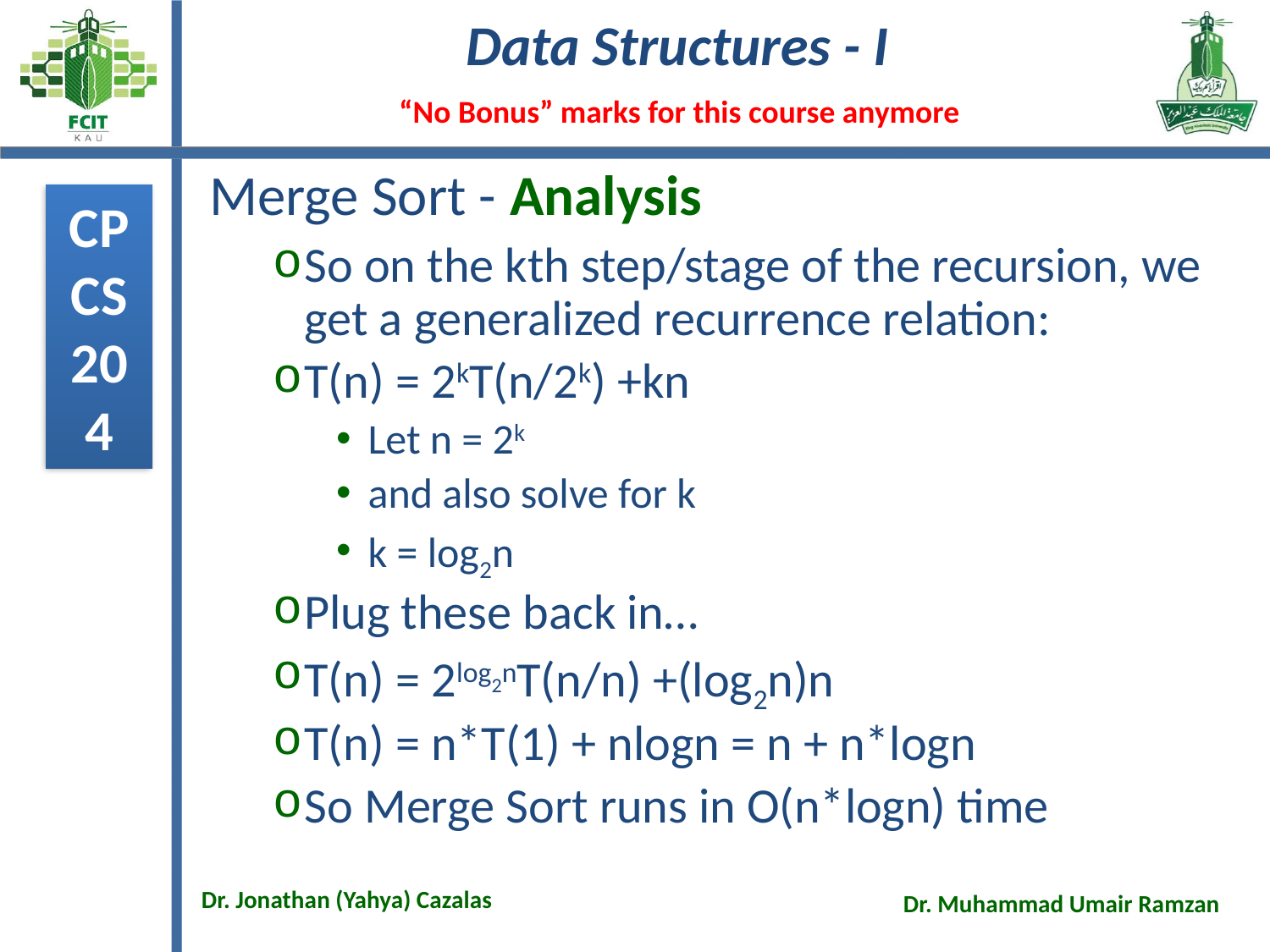

# Merge Sort - Analysis
So on the kth step/stage of the recursion, we get a generalized recurrence relation:
T(n) = 2kT(n/2k) +kn
Let n = 2k
and also solve for k
k = log2n
Plug these back in…
T(n) = 2log2nT(n/n) +(log2n)n
T(n) = n*T(1) + nlogn = n + n*logn
So Merge Sort runs in O(n*logn) time